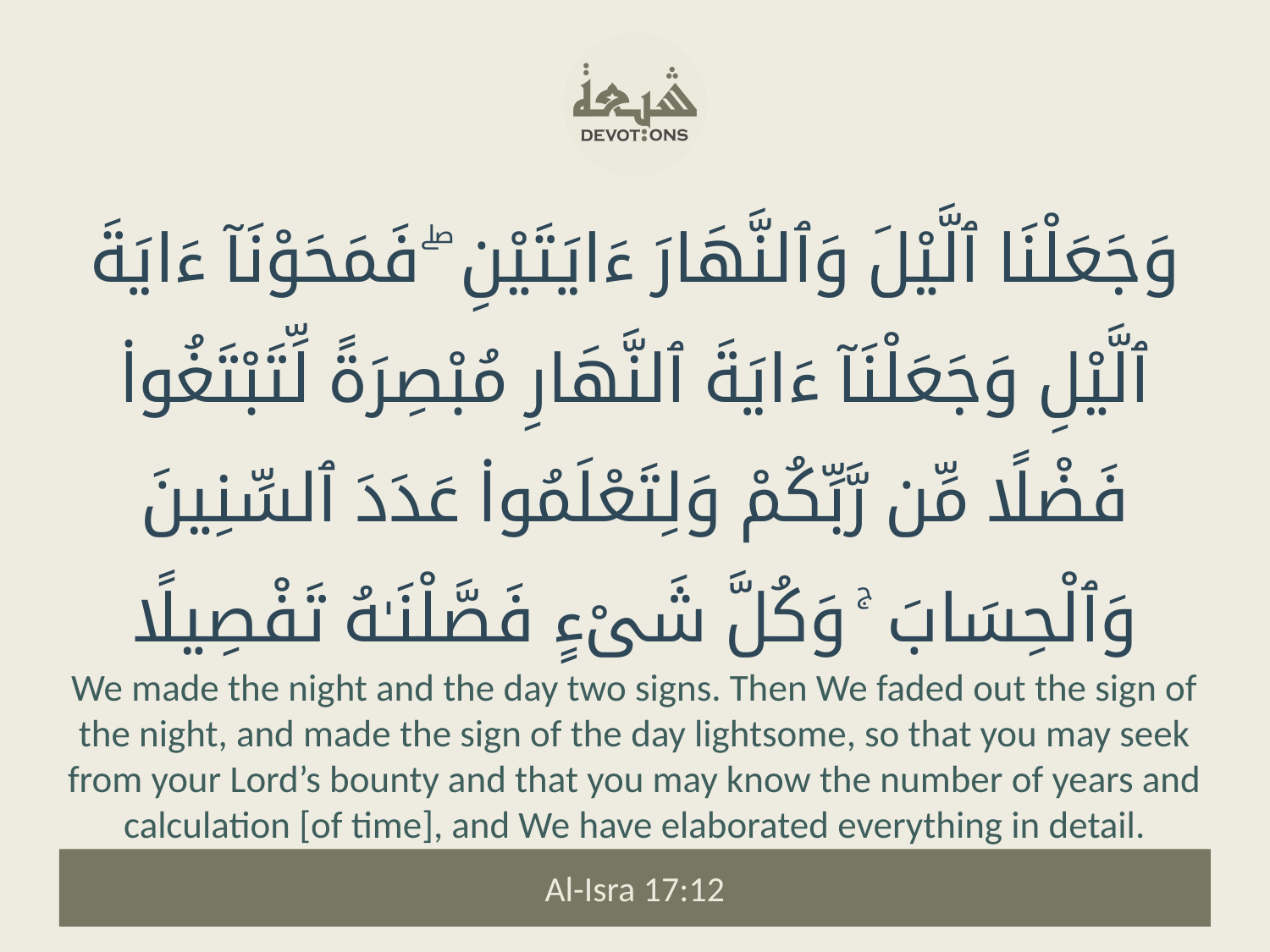

وَجَعَلْنَا ٱلَّيْلَ وَٱلنَّهَارَ ءَايَتَيْنِ ۖ فَمَحَوْنَآ ءَايَةَ ٱلَّيْلِ وَجَعَلْنَآ ءَايَةَ ٱلنَّهَارِ مُبْصِرَةً لِّتَبْتَغُوا۟ فَضْلًا مِّن رَّبِّكُمْ وَلِتَعْلَمُوا۟ عَدَدَ ٱلسِّنِينَ وَٱلْحِسَابَ ۚ وَكُلَّ شَىْءٍ فَصَّلْنَـٰهُ تَفْصِيلًا
We made the night and the day two signs. Then We faded out the sign of the night, and made the sign of the day lightsome, so that you may seek from your Lord’s bounty and that you may know the number of years and calculation [of time], and We have elaborated everything in detail.
Al-Isra 17:12